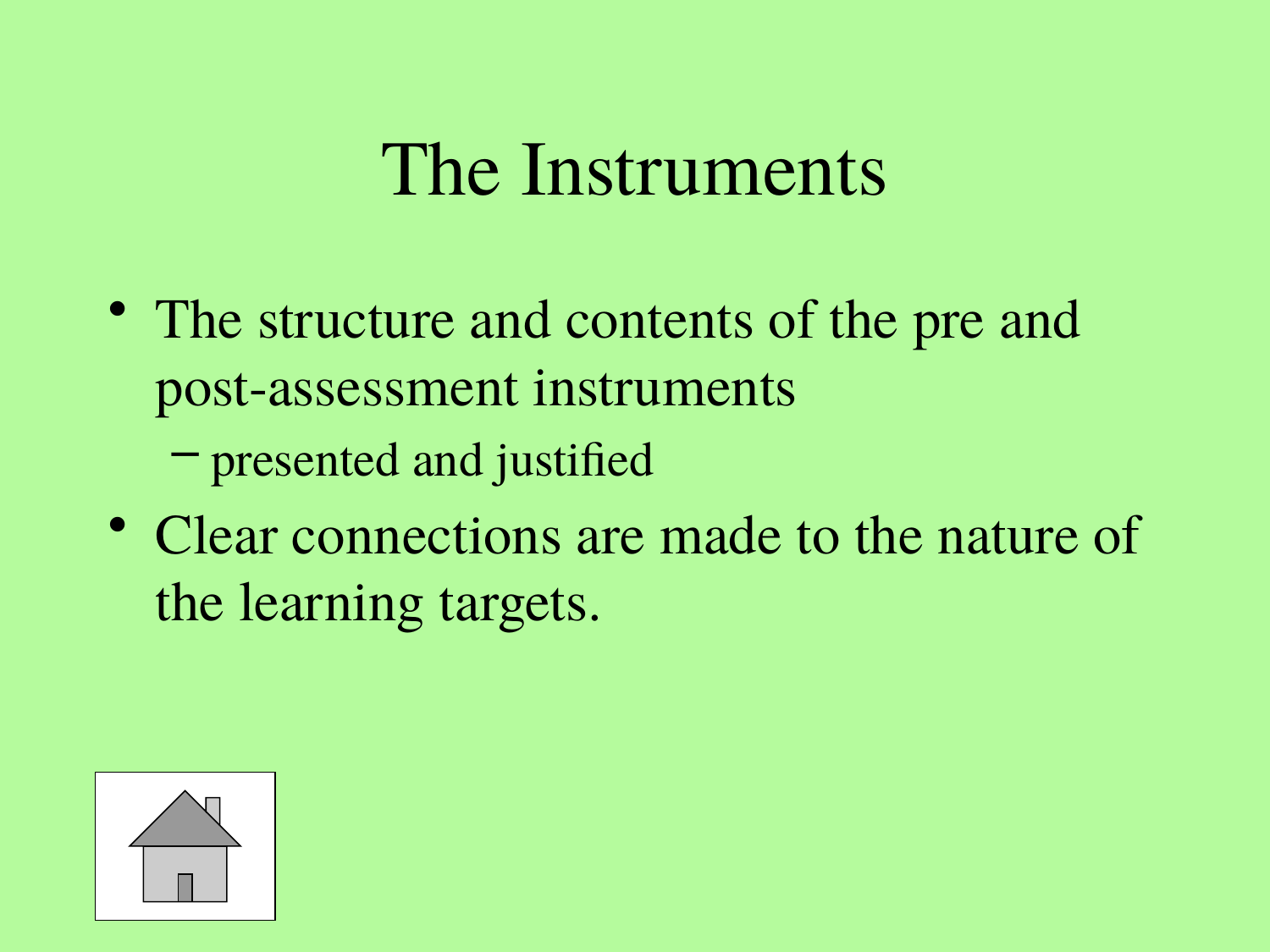

# The Instruments
The structure and contents of the pre and post-assessment instruments
presented and justified
Clear connections are made to the nature of the learning targets.